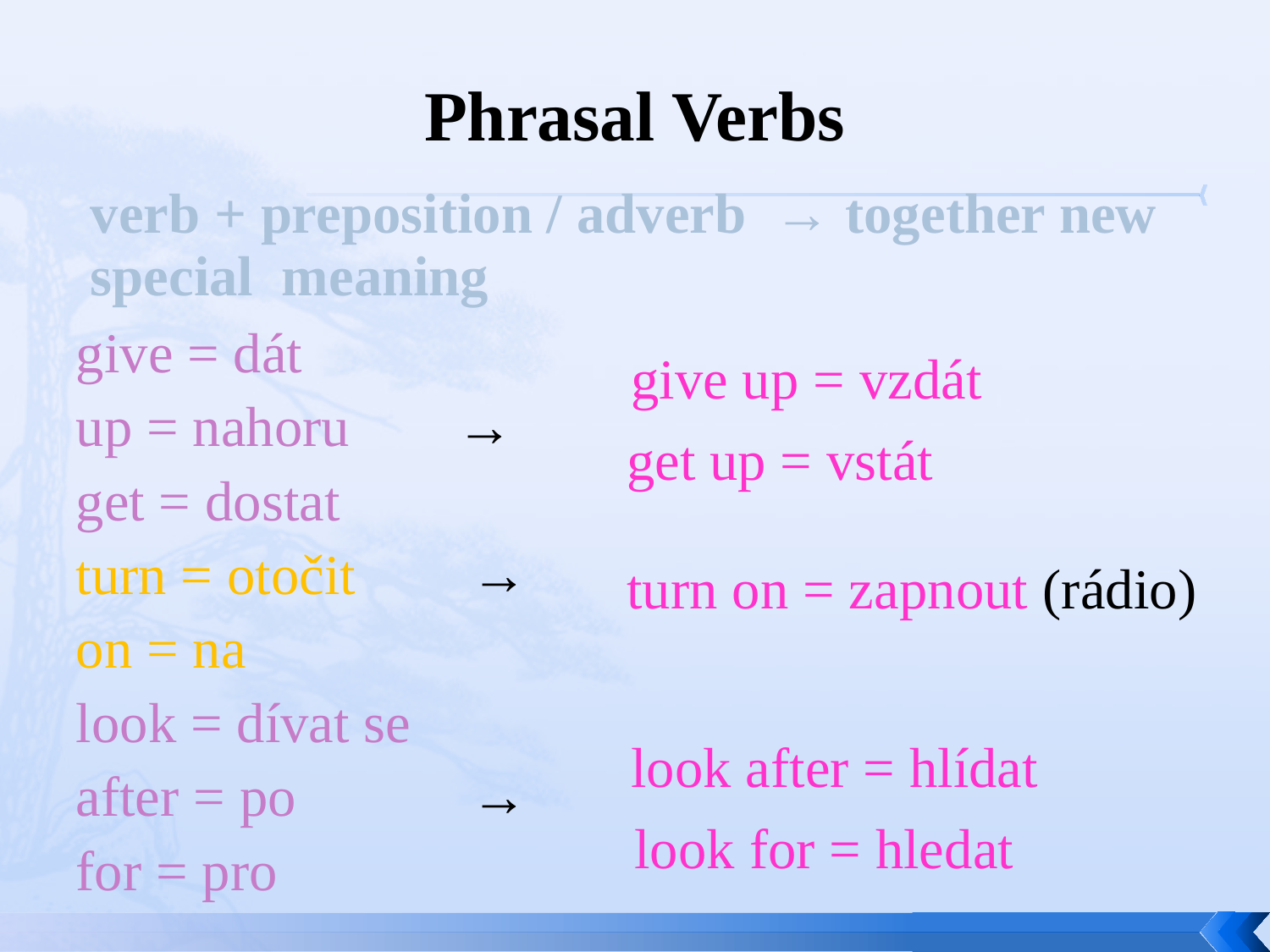

# Phrasal Verbs
| verb + preposition / adverb → together new special meaning |
| --- |
give = dát
up = nahoru	→
get = dostat
turn = otočit	 →
on = na
look = dívat se
after = po		 →
for = pro
give up = vzdát
get up = vstát
turn on = zapnout (rádio)
look after = hlídat
look for = hledat